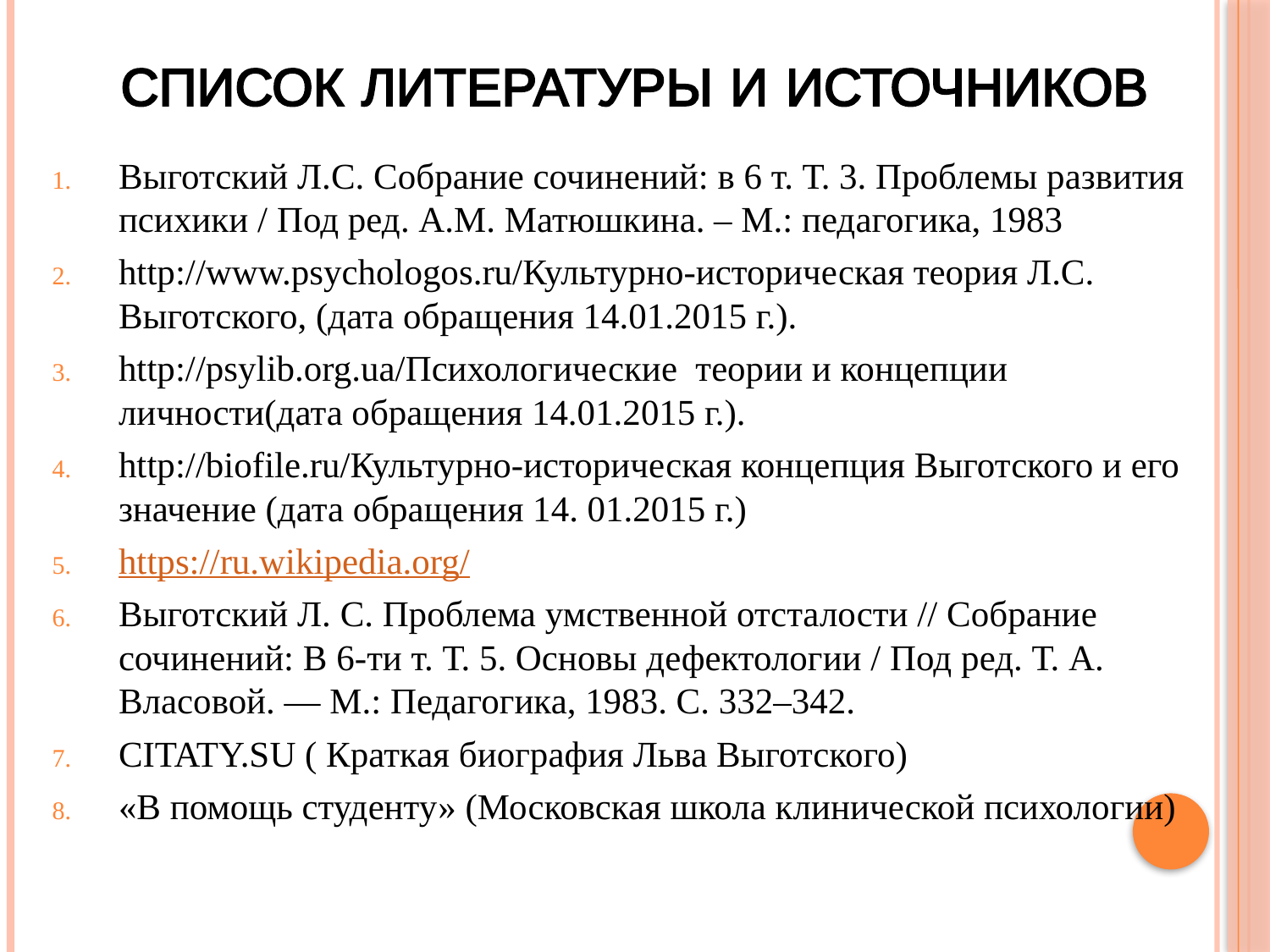

# Список литературы и источников
Выготский Л.С. Собрание сочинений: в 6 т. Т. 3. Проблемы развития психики / Под ред. А.М. Матюшкина. – М.: педагогика, 1983
http://www.psychologos.ru/Культурно-историческая теория Л.С. Выготского, (дата обращения 14.01.2015 г.).
http://psylib.org.ua/Психологические  теории и концепции личности(дата обращения 14.01.2015 г.).
http://biofile.ru/Культурно-историческая концепция Выготского и его значение (дата обращения 14. 01.2015 г.)
https://ru.wikipedia.org/
Выготский Л. С. Проблема умственной отсталости // Собрание сочинений: В 6-ти т. Т. 5. Основы дефектологии / Под ред. Т. А. Власовой. — М.: Педа­гогика, 1983. С. 332–342.
CITATY.SU ( Краткая биография Льва Выготского)
«В помощь студенту» (Московская школа клинической психологии)